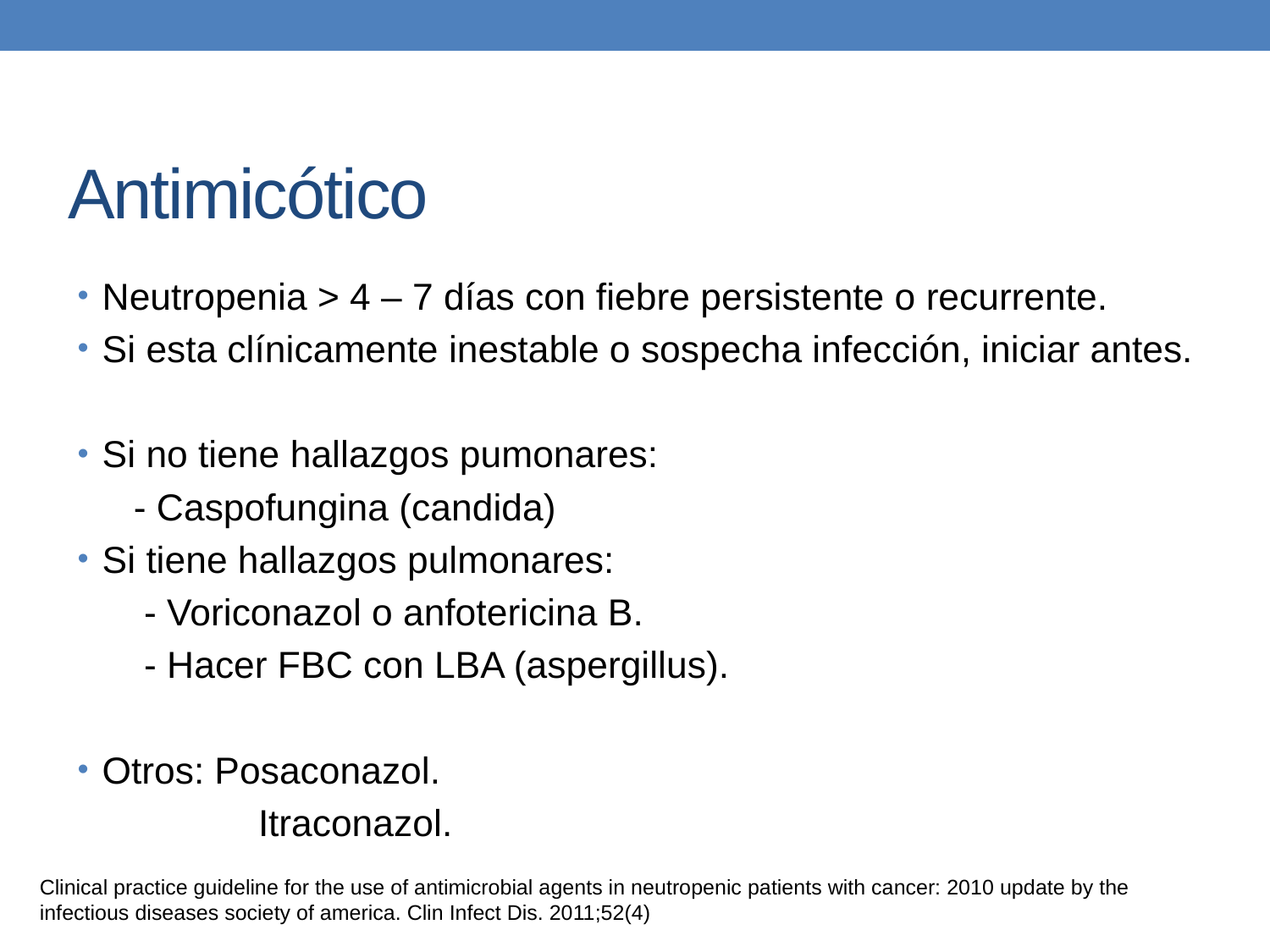

# Antimicótico
Neutropenia > 4 – 7 días con fiebre persistente o recurrente.
Si esta clínicamente inestable o sospecha infección, iniciar antes.

Si no tiene hallazgos pumonares:
    - Caspofungina (candida)
Si tiene hallazgos pulmonares:
     - Voriconazol o anfotericina B.
     - Hacer FBC con LBA (aspergillus).

Otros: Posaconazol.
                Itraconazol.
Clinical practice guideline for the use of antimicrobial agents in neutropenic patients with cancer: 2010 update by the infectious diseases society of america. Clin Infect Dis. 2011;52(4)